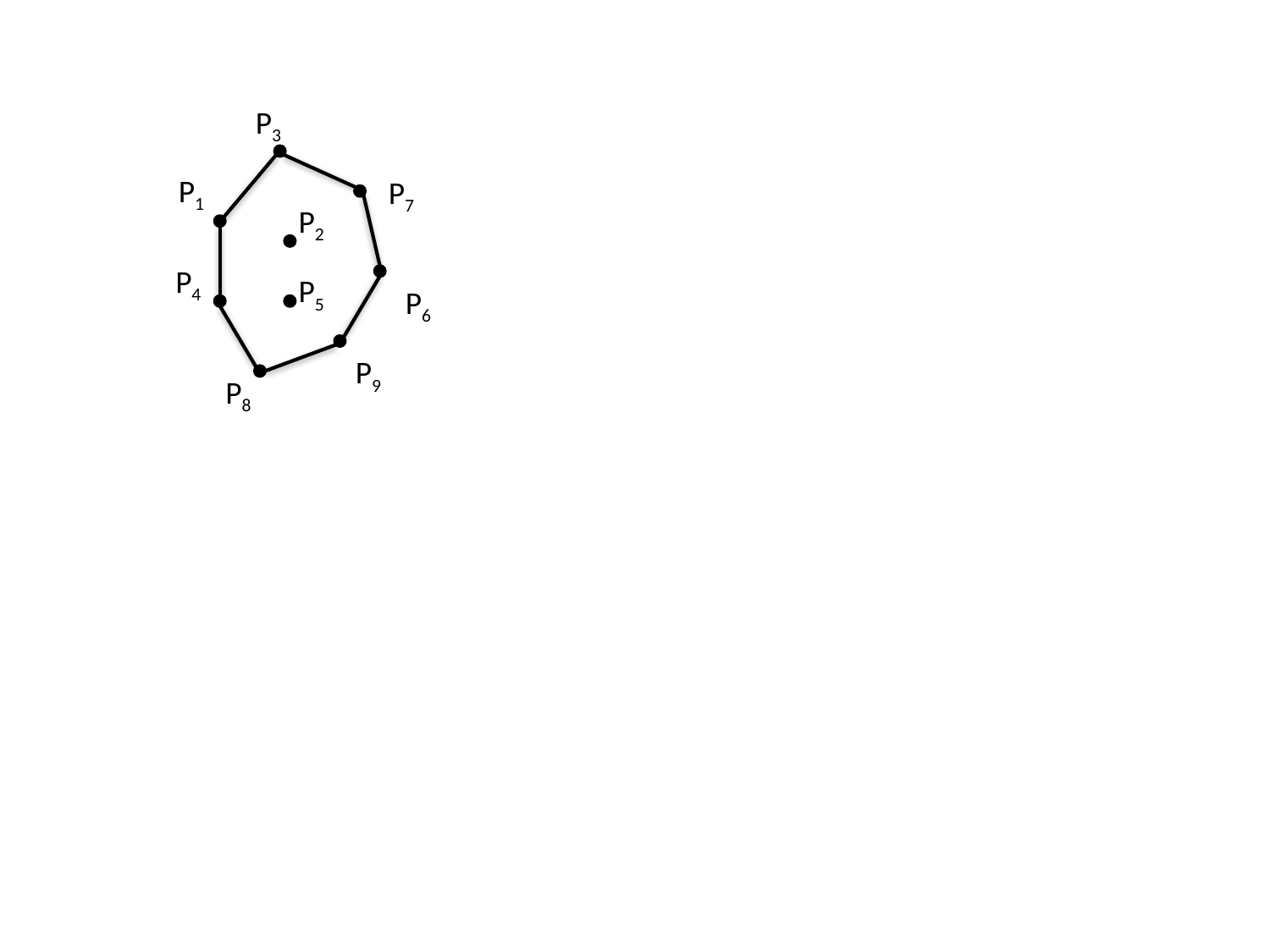

P3

P1
P7

P2

P4
P5

P6

P9
P8